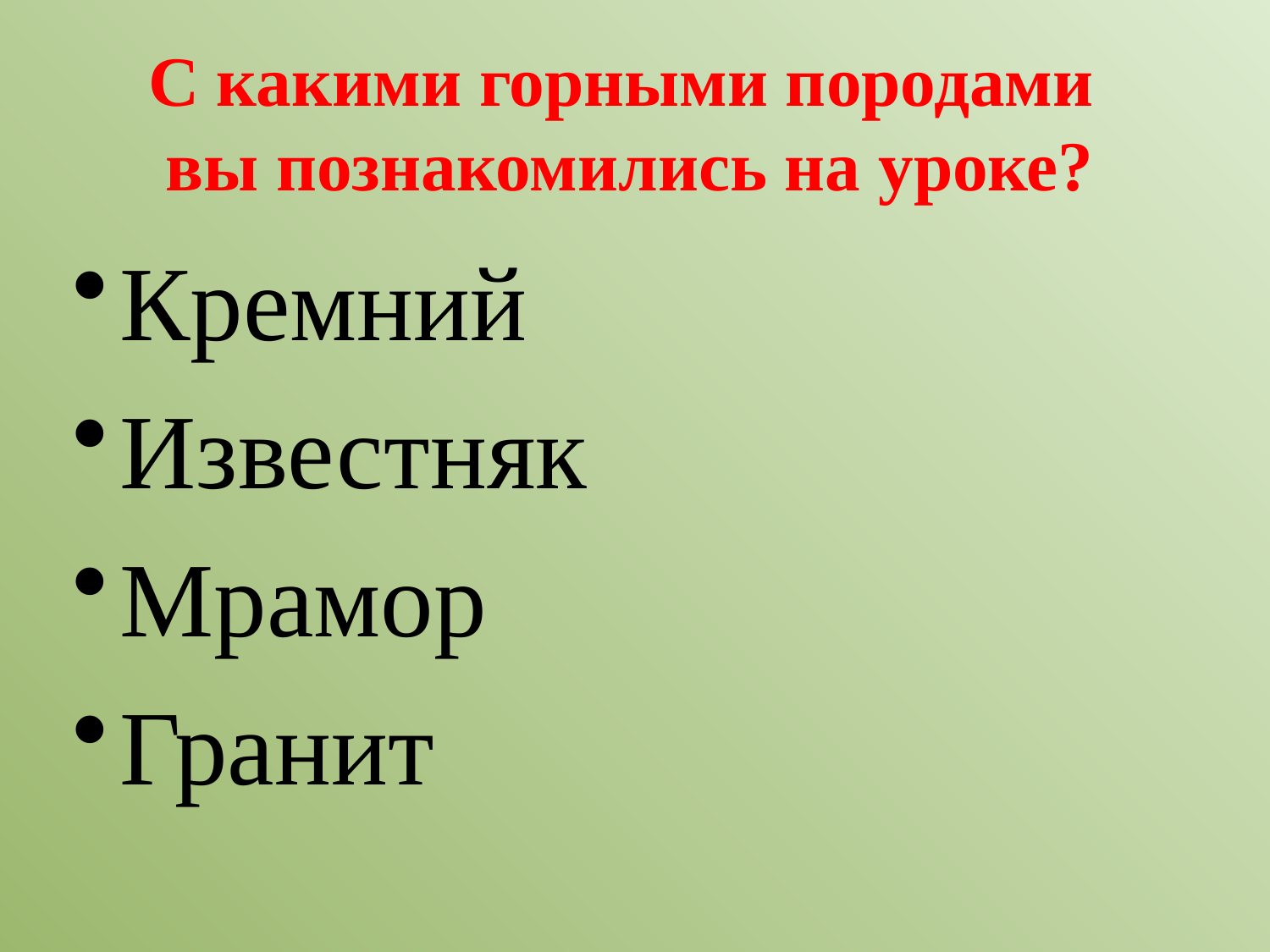

С какими горными породами
вы познакомились на уроке?
#
Кремний
Известняк
Мрамор
Гранит